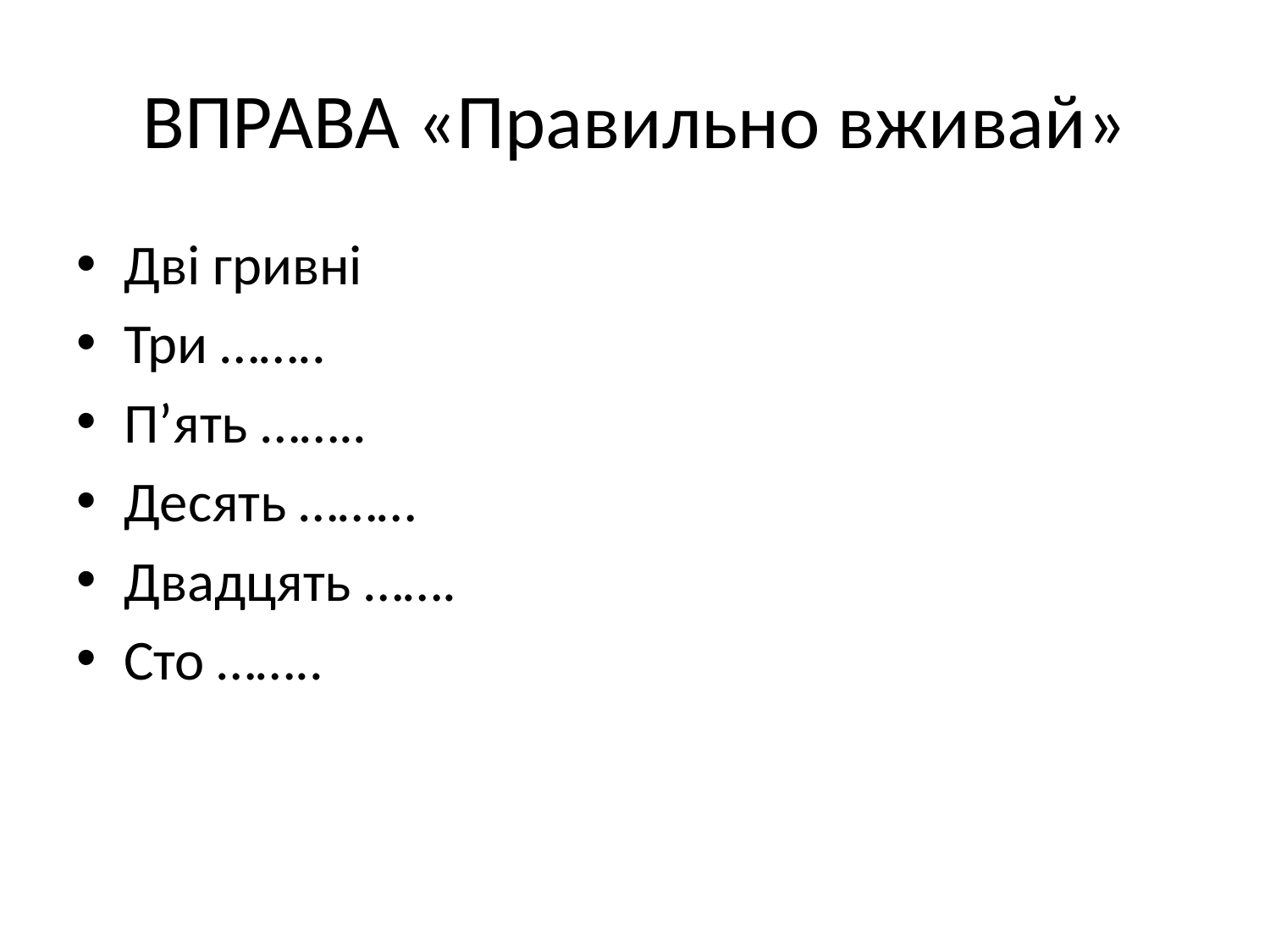

# ВПРАВА «Правильно вживай»
Дві гривні
Три ……..
П’ять ……..
Десять ………
Двадцять …….
Сто ……..